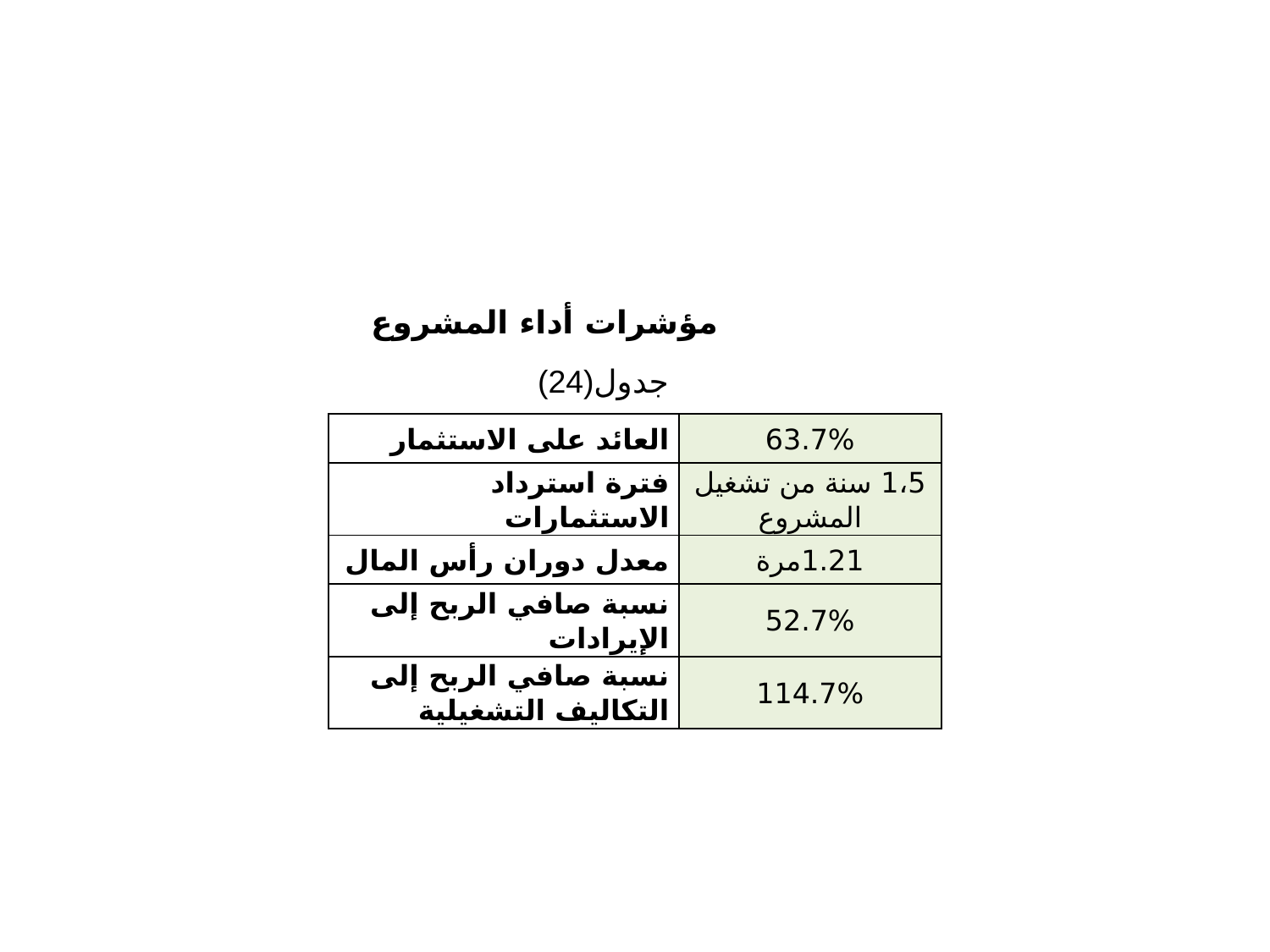

مؤشرات أداء المشروع
جدول(24)
| العائد على الاستثمار | 63.7% |
| --- | --- |
| فترة استرداد الاستثمارات | 1،5 سنة من تشغيل المشروع |
| معدل دوران رأس المال | 1.21مرة |
| نسبة صافي الربح إلى الإيرادات | 52.7% |
| نسبة صافي الربح إلى التكاليف التشغيلية | 114.7% |